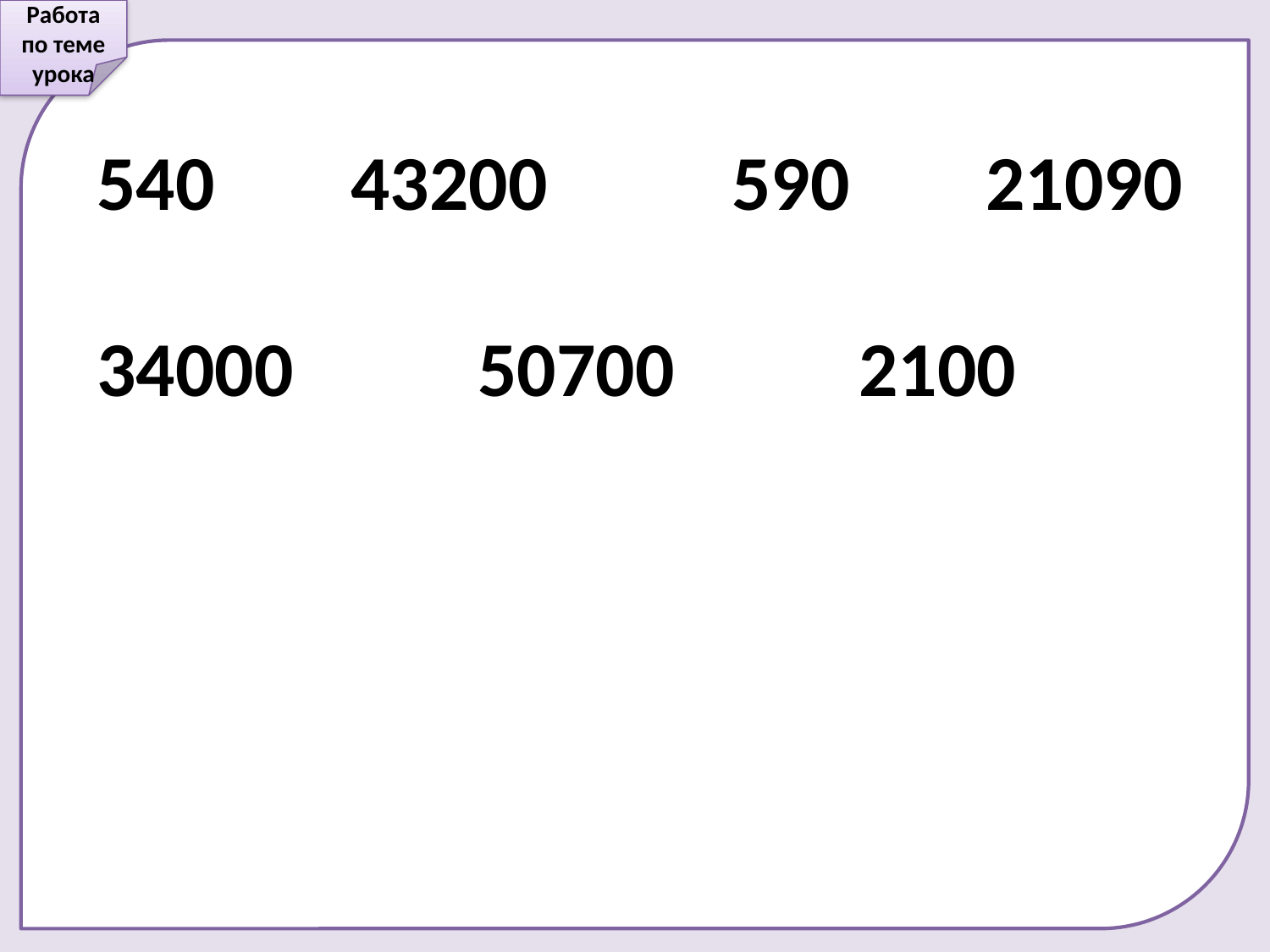

Работа по теме урока

540		43200		590		21090

34000		50700		2100